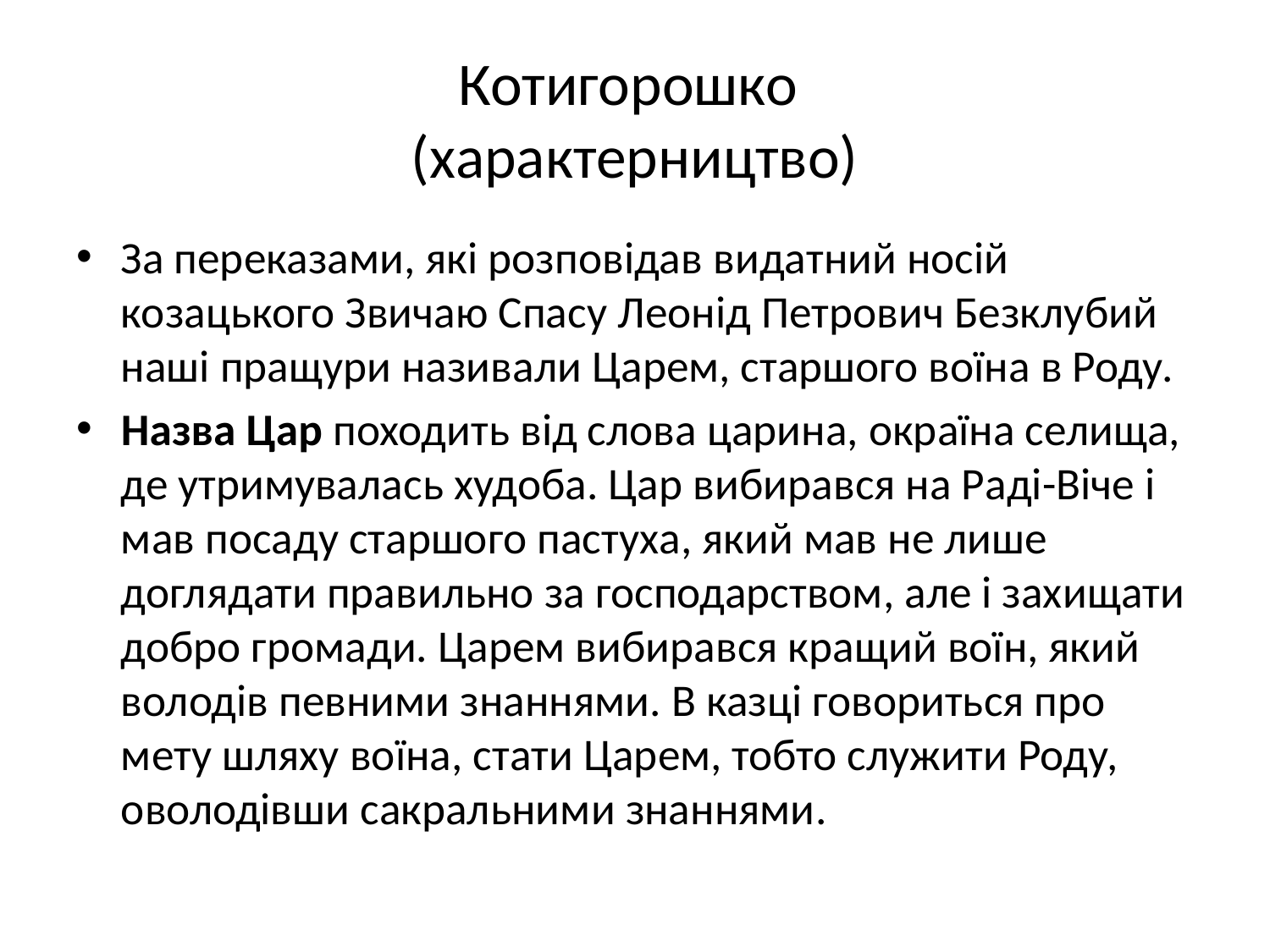

# Котигорошко (характерництво)
За переказами, які розповідав видатний носій козацького Звичаю Спасу Леонід Петрович Безклубий наші пращури називали Царем, старшого воїна в Роду.
Назва Цар походить від слова царина, окраїна селища, де утримувалась худоба. Цар вибирався на Раді-Віче і мав посаду старшого пастуха, який мав не лише доглядати правильно за господарством, але і захищати добро громади. Царем вибирався кращий воїн, який володів певними знаннями. В казці говориться про мету шляху воїна, стати Царем, тобто служити Роду, оволодівши сакральними знаннями.